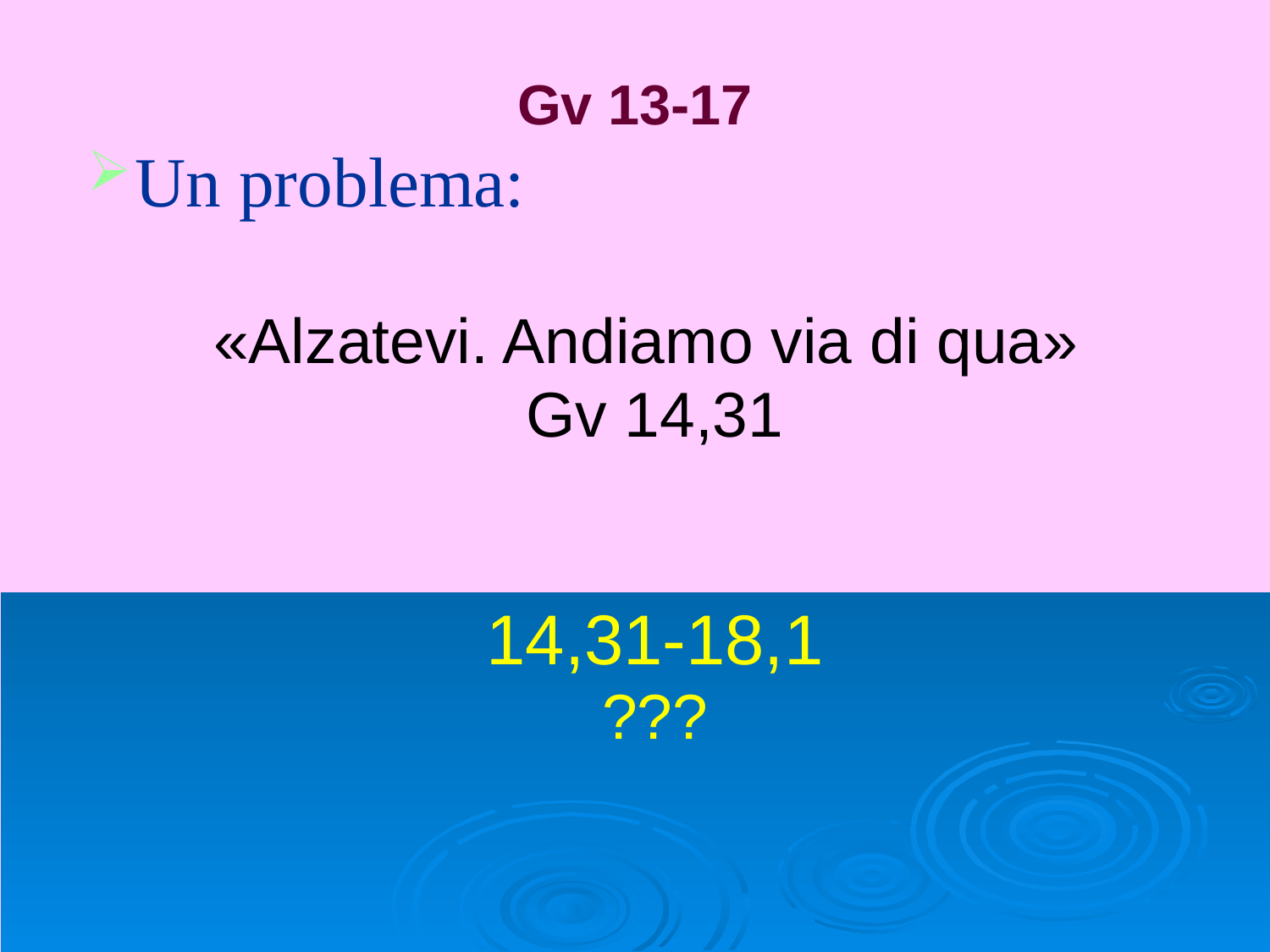

# Gv 13-17
Un problema:

«Alzatevi. Andiamo via di qua»
Gv 14,31

14,31-18,1
???